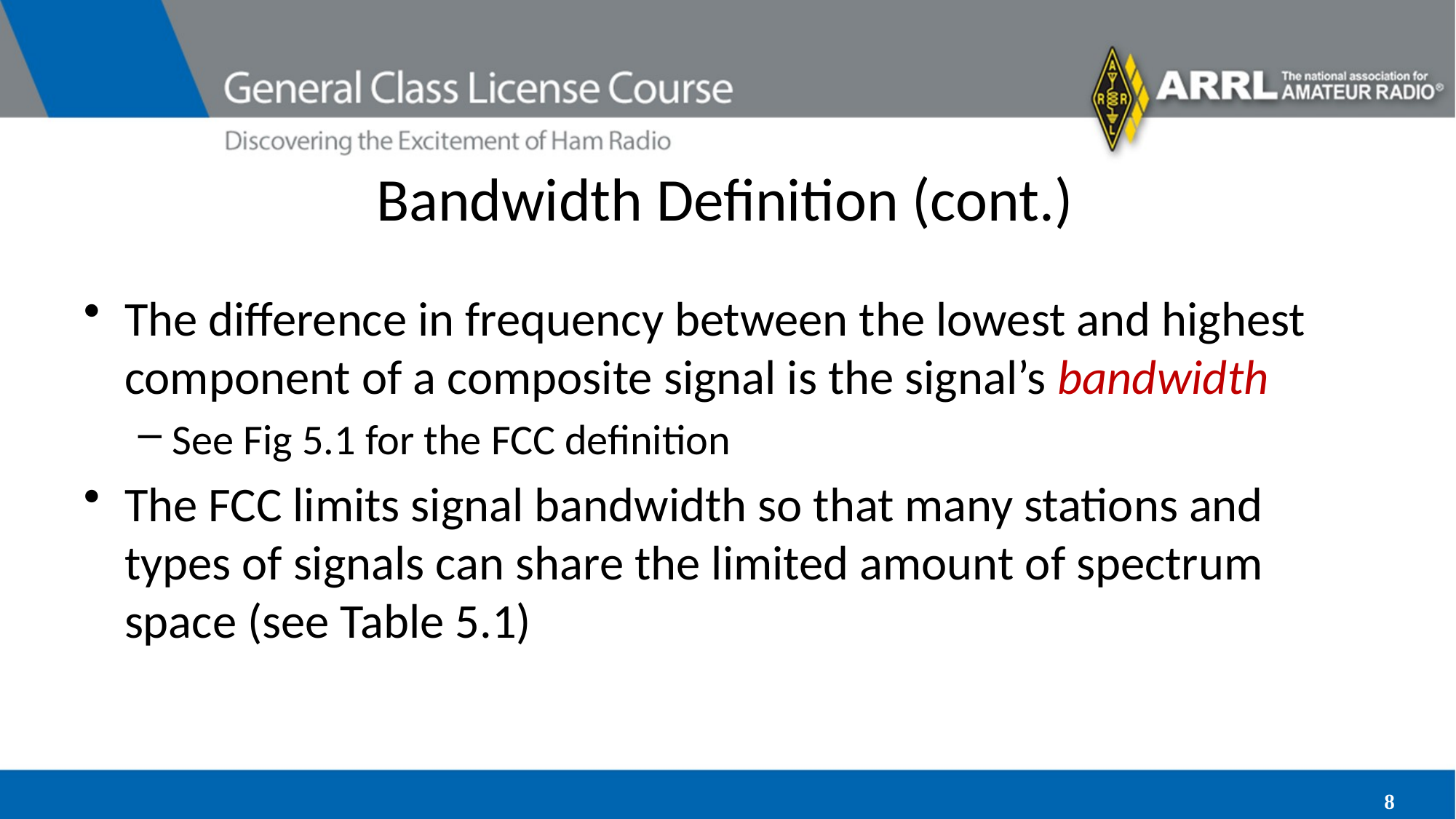

# Bandwidth Definition (cont.)
The difference in frequency between the lowest and highest component of a composite signal is the signal’s bandwidth
See Fig 5.1 for the FCC definition
The FCC limits signal bandwidth so that many stations and types of signals can share the limited amount of spectrum space (see Table 5.1)